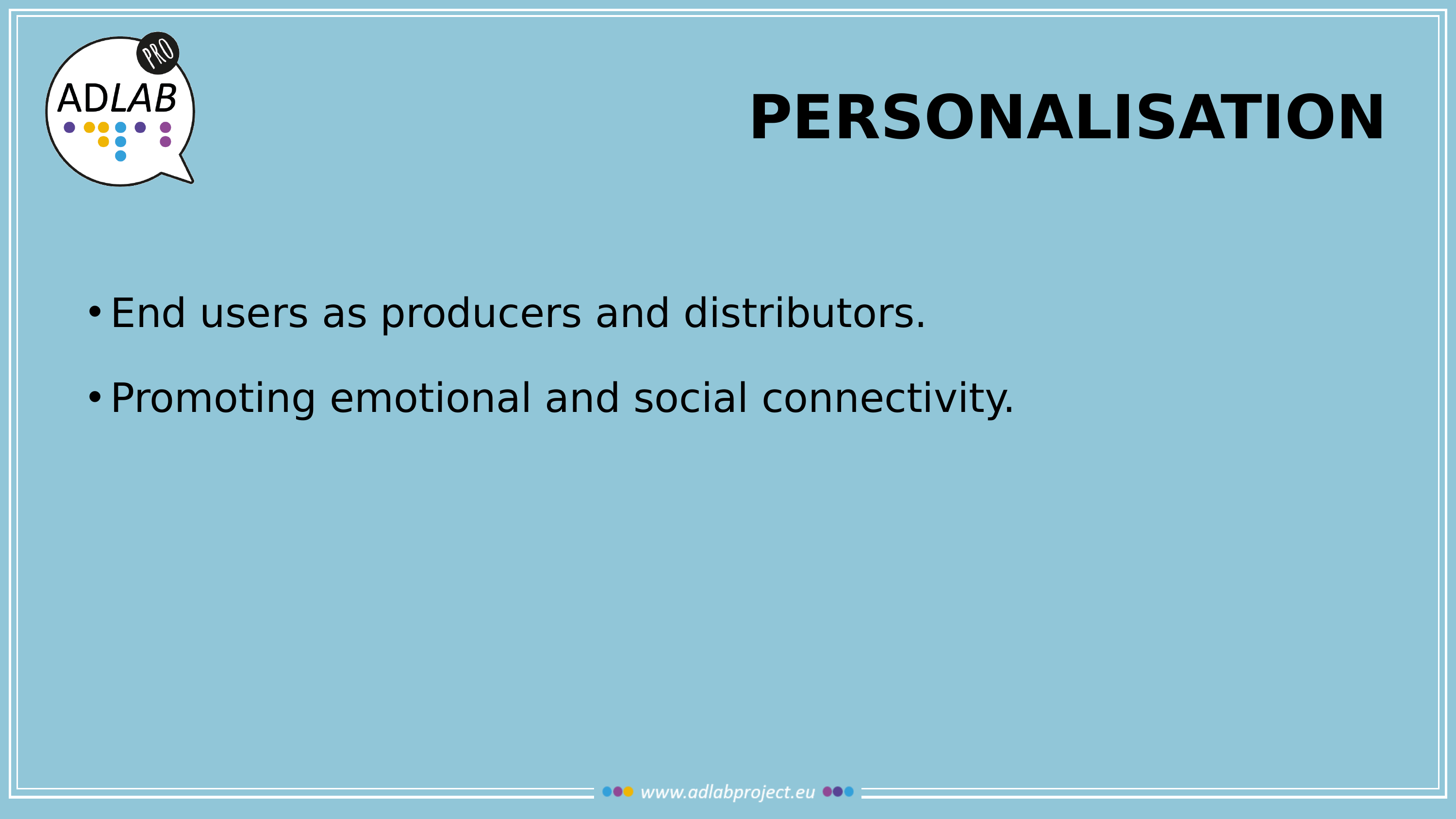

# PERSONALISATION

End users as producers and distributors.
Promoting emotional and social connectivity.